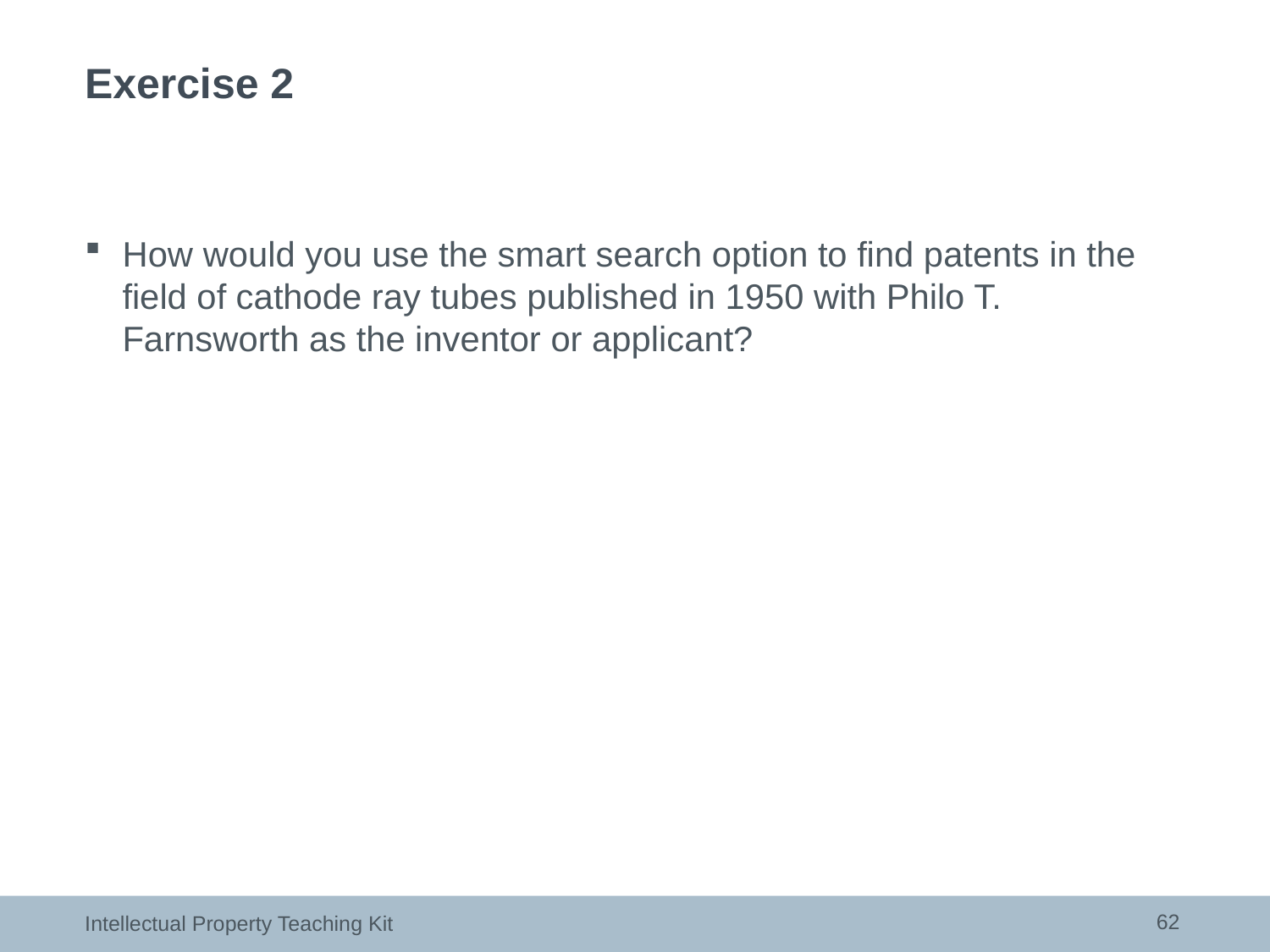

# Exercise 2
How would you use the smart search option to find patents in the field of cathode ray tubes published in 1950 with Philo T. Farnsworth as the inventor or applicant?

62
Intellectual Property Teaching Kit